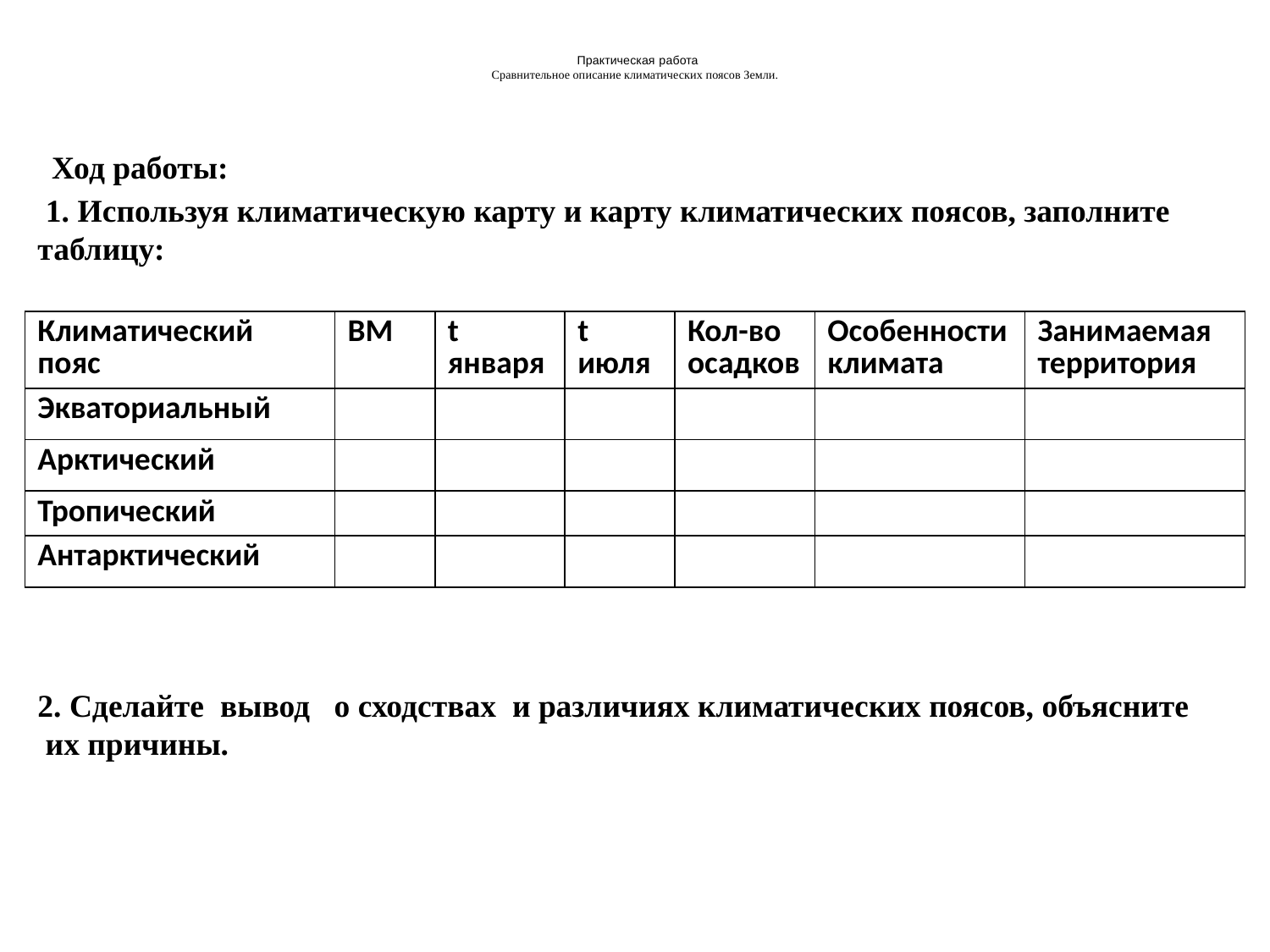

# Практическая работа Сравнительное описание климатических поясов Земли.
 Ход работы:
 1. Используя климатическую карту и карту климатических поясов, заполните таблицу:

2. Сделайте  вывод   о сходствах  и различиях климатических поясов, объясните  их причины.

| Климатический пояс | ВМ | t января | t июля | Кол-во осадков | Особенности климата | Занимаемая территория |
| --- | --- | --- | --- | --- | --- | --- |
| Экваториальный |  |  |  |  |  |  |
| Арктический |  |  |  |  |  |  |
| Тропический |  |  |  |  |  |  |
| Антарктический |  |  |  |  |  |  |